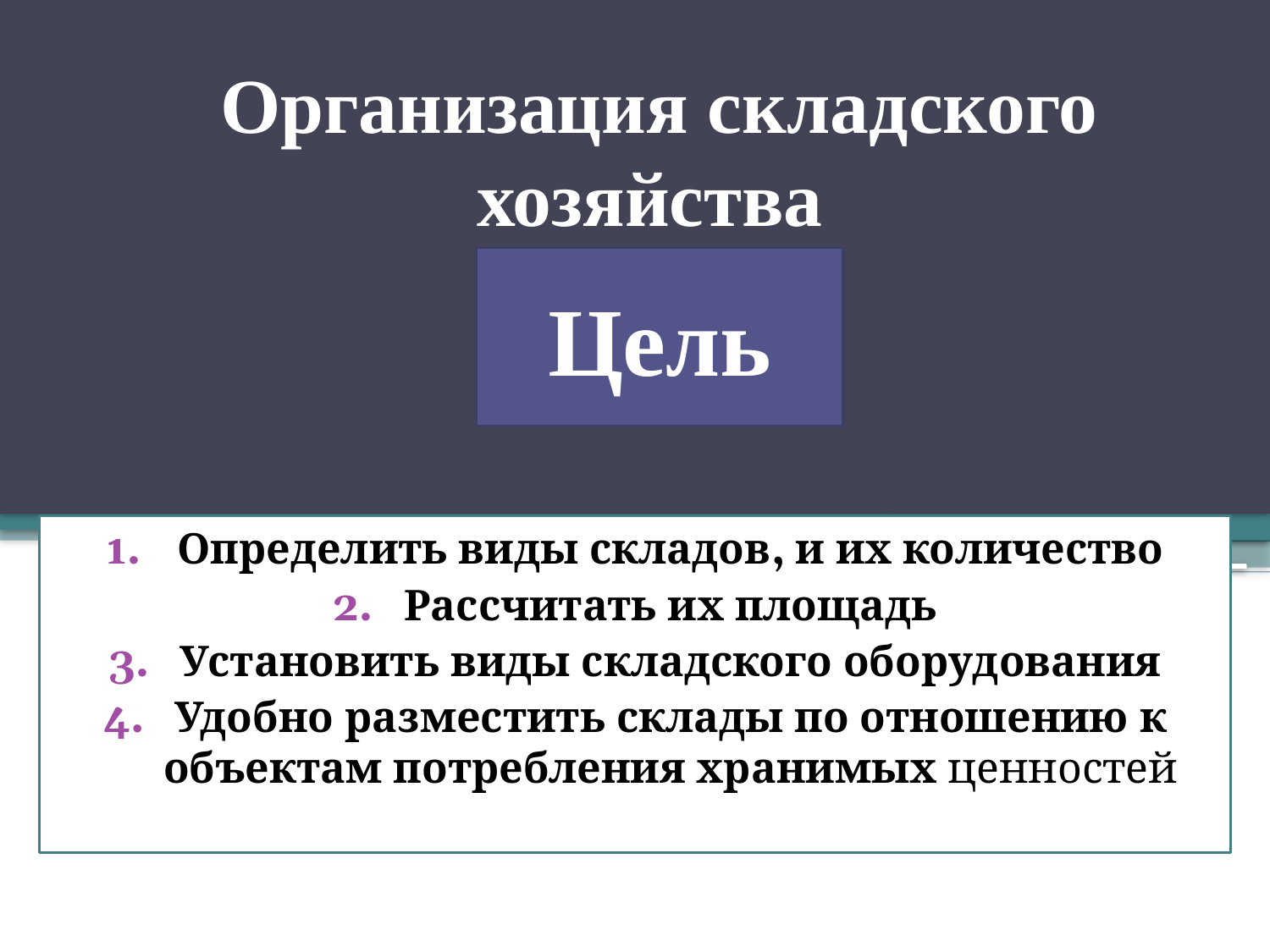

# Организация складского хозяйства
Цель
Определить виды складов, и их количество
Рассчитать их площадь
Установить виды складского оборудования
Удобно разместить склады по отношению к объектам потребления хранимых ценностей